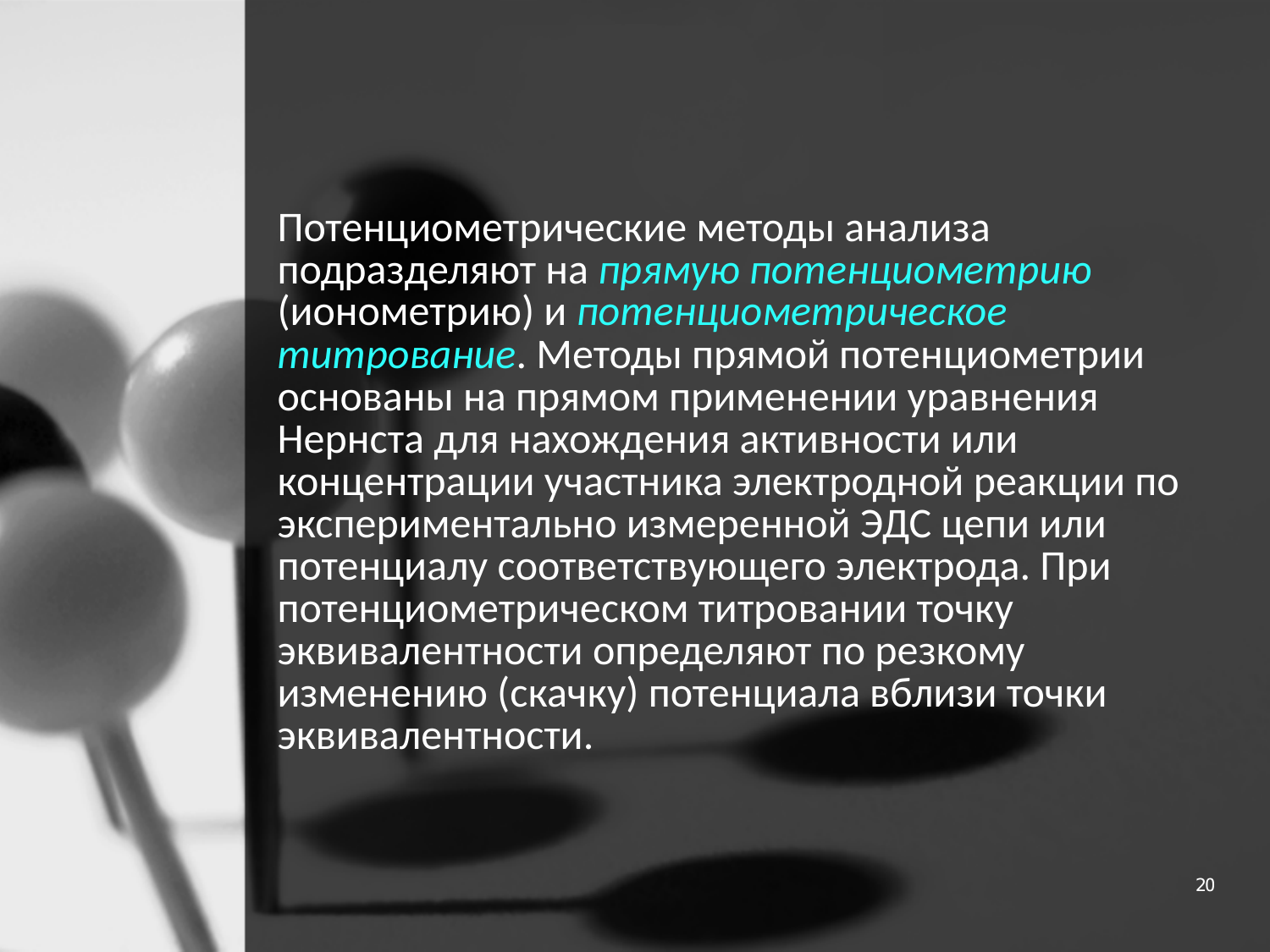

Потенциометрические методы анализа подразделяют на прямую потенциометрию (ионометрию) и потенциометрическое титрование. Методы прямой потенциометрии основаны на прямом применении уравнения Нернста для нахождения активности или концентрации участника электродной реакции по экспериментально измеренной ЭДС цепи или потенциалу соответствующего электрода. При потенциометрическом титровании точку эквивалентности определяют по резкому изменению (скачку) потенциала вблизи точки эквивалентности.
20